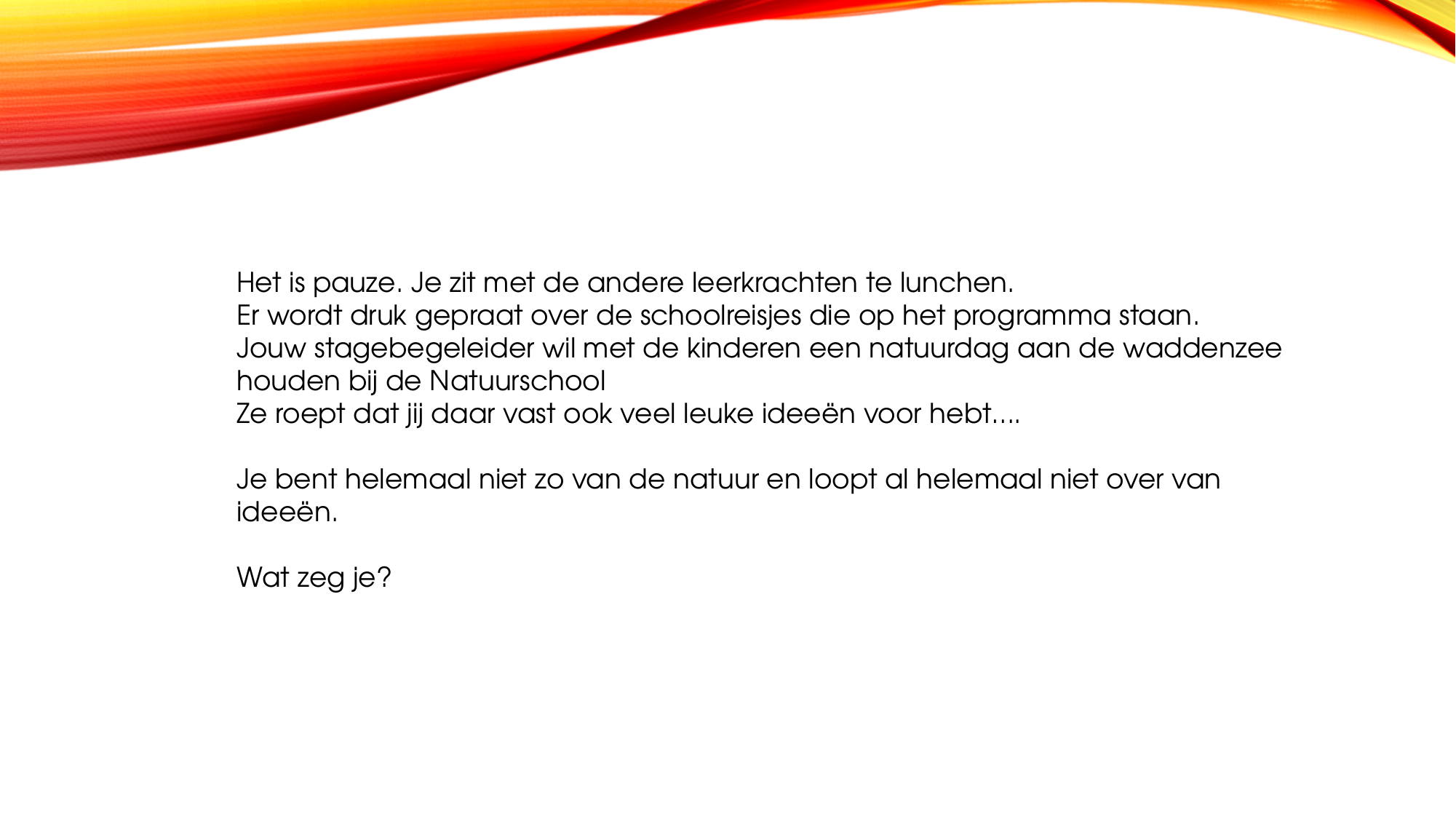

Het is pauze. Je zit met de andere leerkrachten te lunchen.
Er wordt druk gepraat over de schoolreisjes die op het programma staan.
Jouw stagebegeleider wil met de kinderen een natuurdag aan de waddenzee
houden bij de Natuurschool
Ze roept dat jij daar vast ook veel leuke ideeën voor hebt….

Je bent helemaal niet zo van de natuur en loopt al helemaal niet over van
ideeën.

Wat zeg je?